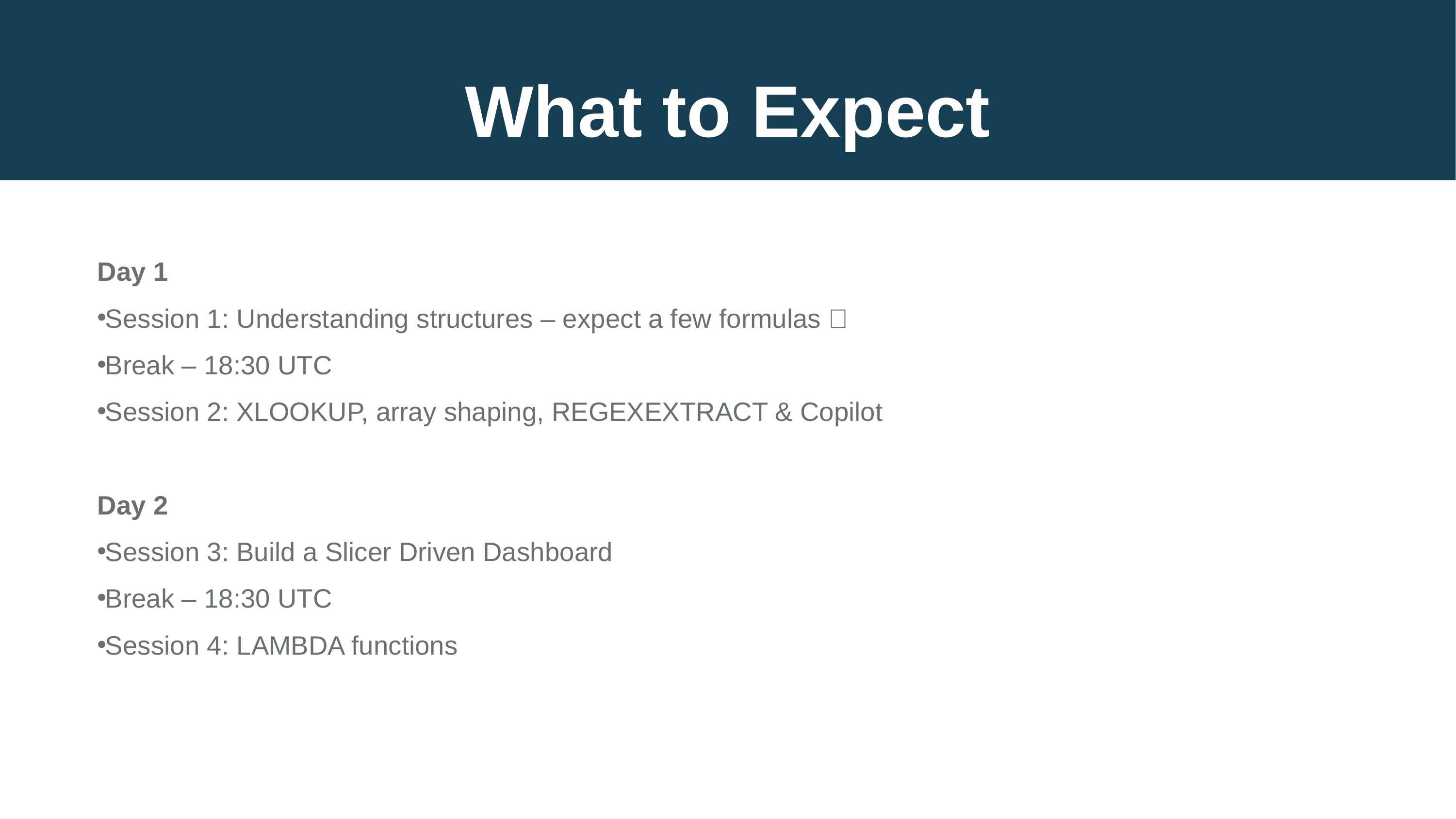

# What to Expect
Day 1
Session 1: Understanding structures – expect a few formulas 🫢
Break – 18:30 UTC
Session 2: XLOOKUP, array shaping, REGEXEXTRACT & Copilot

Day 2
Session 3: Build a Slicer Driven Dashboard
Break – 18:30 UTC
Session 4: LAMBDA functions